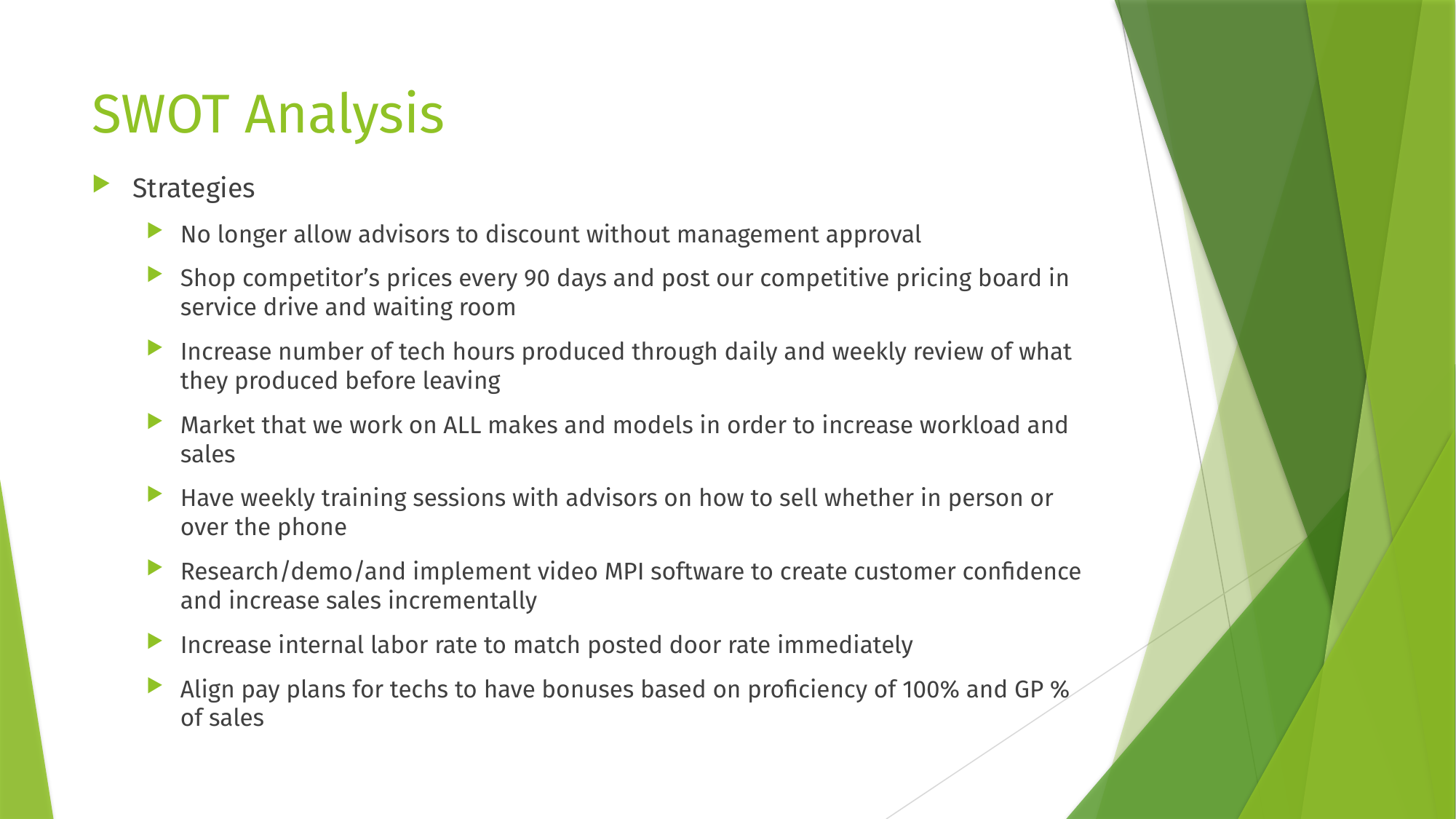

# SWOT Analysis
Strategies
No longer allow advisors to discount without management approval
Shop competitor’s prices every 90 days and post our competitive pricing board in service drive and waiting room
Increase number of tech hours produced through daily and weekly review of what they produced before leaving
Market that we work on ALL makes and models in order to increase workload and sales
Have weekly training sessions with advisors on how to sell whether in person or over the phone
Research/demo/and implement video MPI software to create customer confidence and increase sales incrementally
Increase internal labor rate to match posted door rate immediately
Align pay plans for techs to have bonuses based on proficiency of 100% and GP % of sales